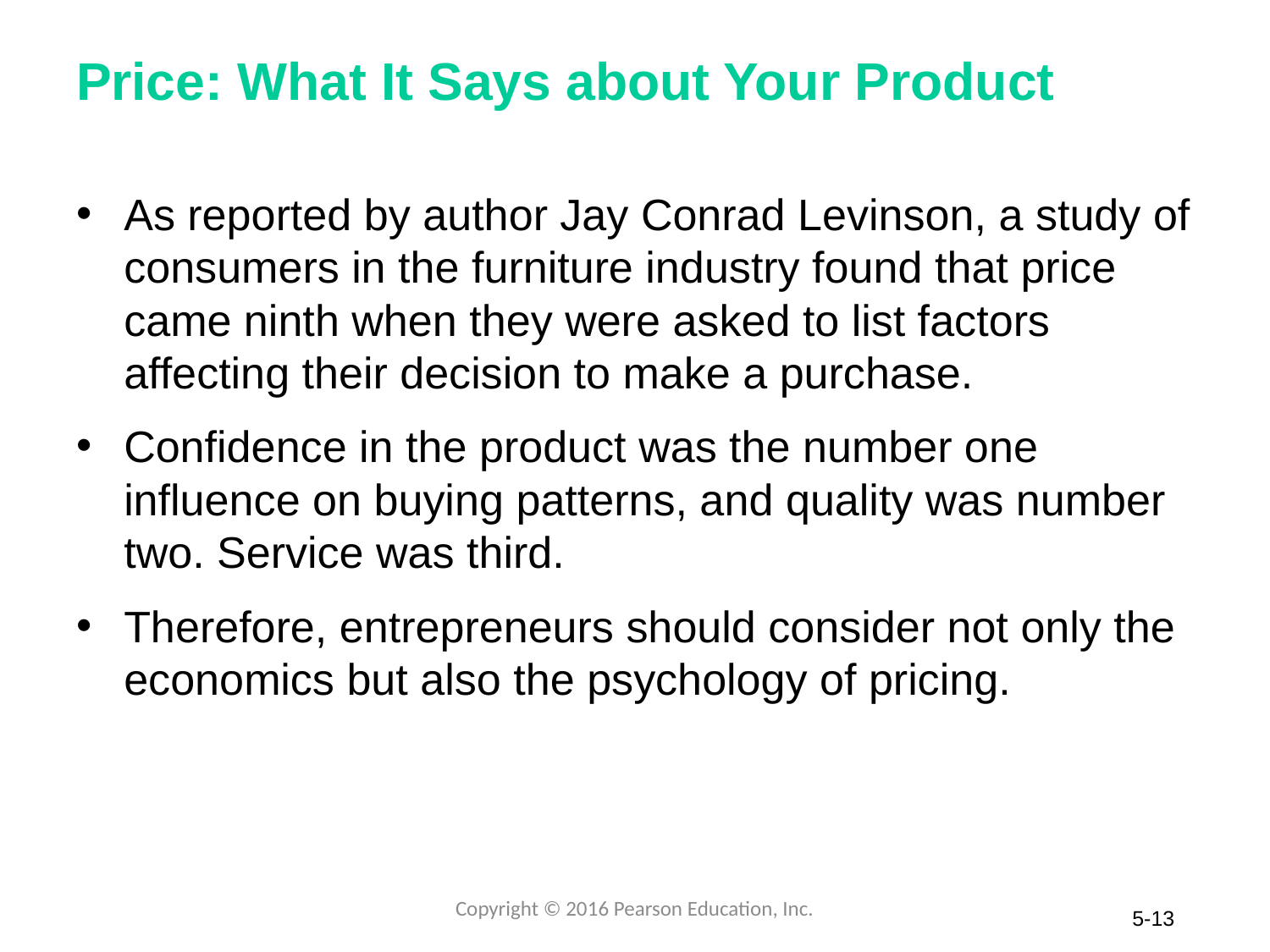

# Price: What It Says about Your Product
As reported by author Jay Conrad Levinson, a study of consumers in the furniture industry found that price came ninth when they were asked to list factors affecting their decision to make a purchase.

Confidence in the product was the number one influence on buying patterns, and quality was number two. Service was third.

Therefore, entrepreneurs should consider not only the economics but also the psychology of pricing.
Copyright © 2016 Pearson Education, Inc.